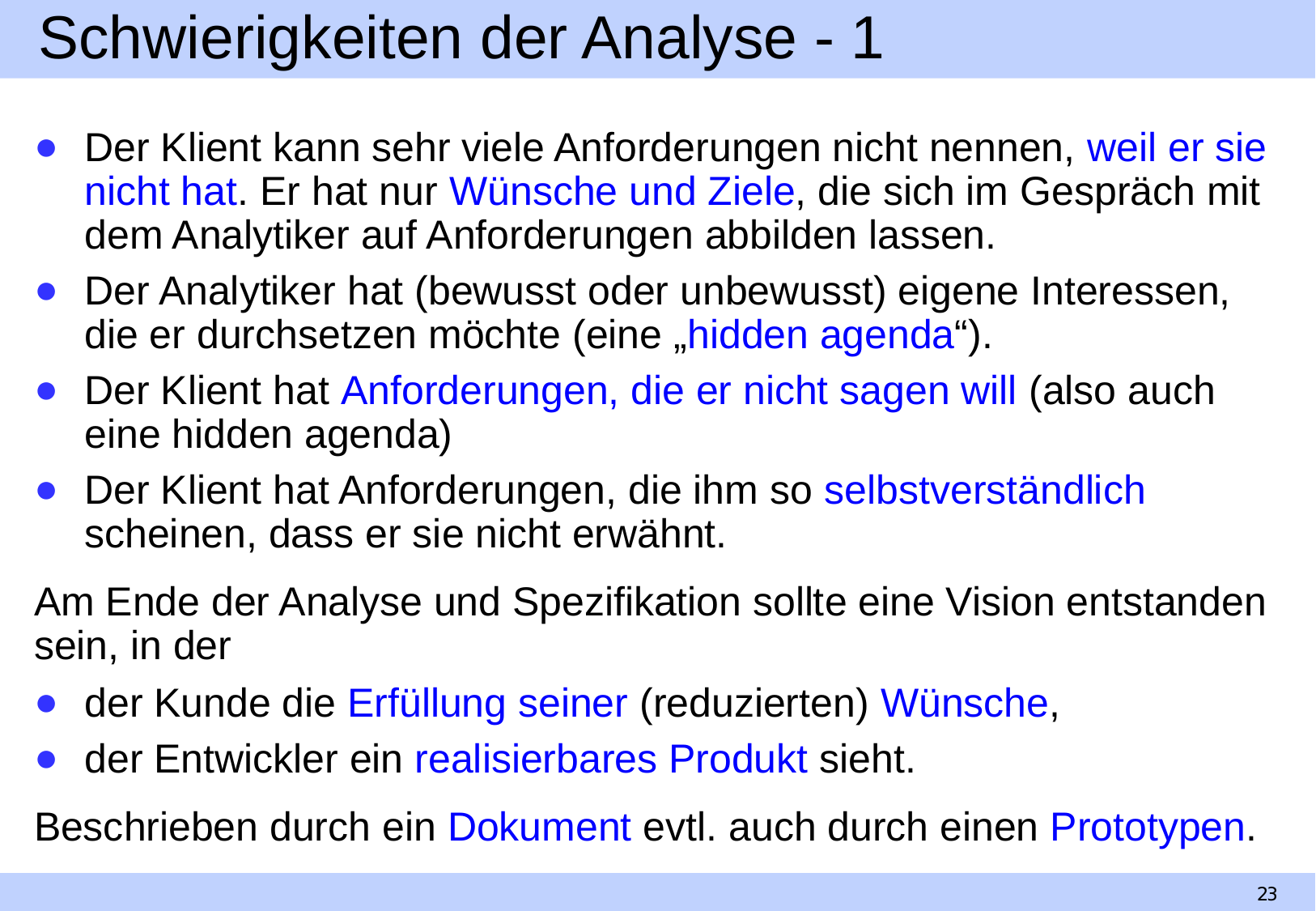

# Schwierigkeiten der Analyse - 1
Der Klient kann sehr viele Anforderungen nicht nennen, weil er sie nicht hat. Er hat nur Wünsche und Ziele, die sich im Gespräch mit dem Analytiker auf Anforderungen abbilden lassen.
Der Analytiker hat (bewusst oder unbewusst) eigene Interessen, die er durchsetzen möchte (eine „hidden agenda“).
Der Klient hat Anforderungen, die er nicht sagen will (also auch eine hidden agenda)
Der Klient hat Anforderungen, die ihm so selbstverständlich scheinen, dass er sie nicht erwähnt.
Am Ende der Analyse und Spezifikation sollte eine Vision entstanden sein, in der
der Kunde die Erfüllung seiner (reduzierten) Wünsche,
der Entwickler ein realisierbares Produkt sieht.
Beschrieben durch ein Dokument evtl. auch durch einen Prototypen.

23